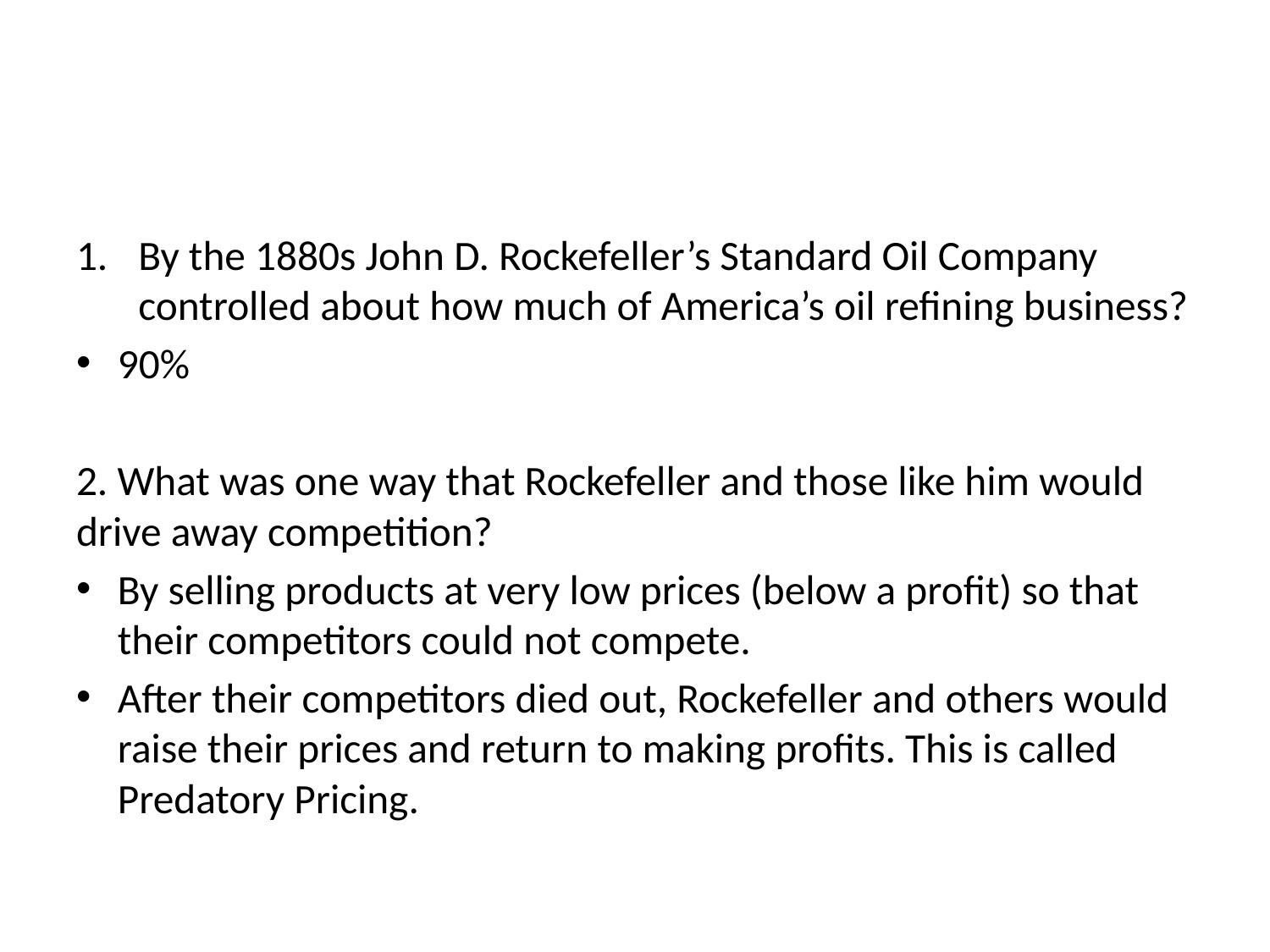

#
By the 1880s John D. Rockefeller’s Standard Oil Company controlled about how much of America’s oil refining business?
90%

2. What was one way that Rockefeller and those like him would drive away competition?
By selling products at very low prices (below a profit) so that their competitors could not compete.
After their competitors died out, Rockefeller and others would raise their prices and return to making profits. This is called Predatory Pricing.